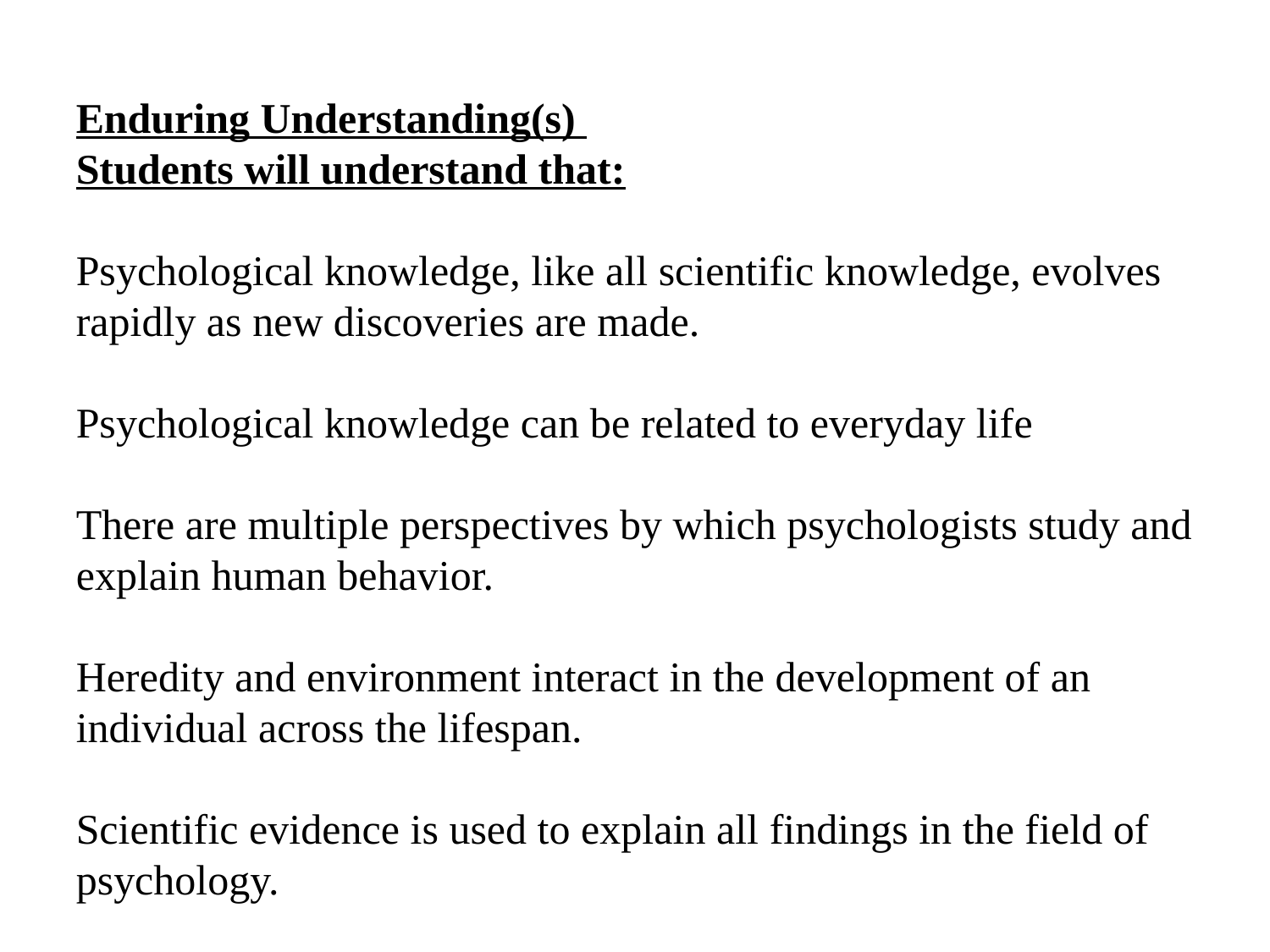

Enduring Understanding(s)
Students will understand that:

Psychological knowledge, like all scientific knowledge, evolves rapidly as new discoveries are made.

Psychological knowledge can be related to everyday life

There are multiple perspectives by which psychologists study and explain human behavior.

Heredity and environment interact in the development of an individual across the lifespan.

Scientific evidence is used to explain all findings in the field of psychology.